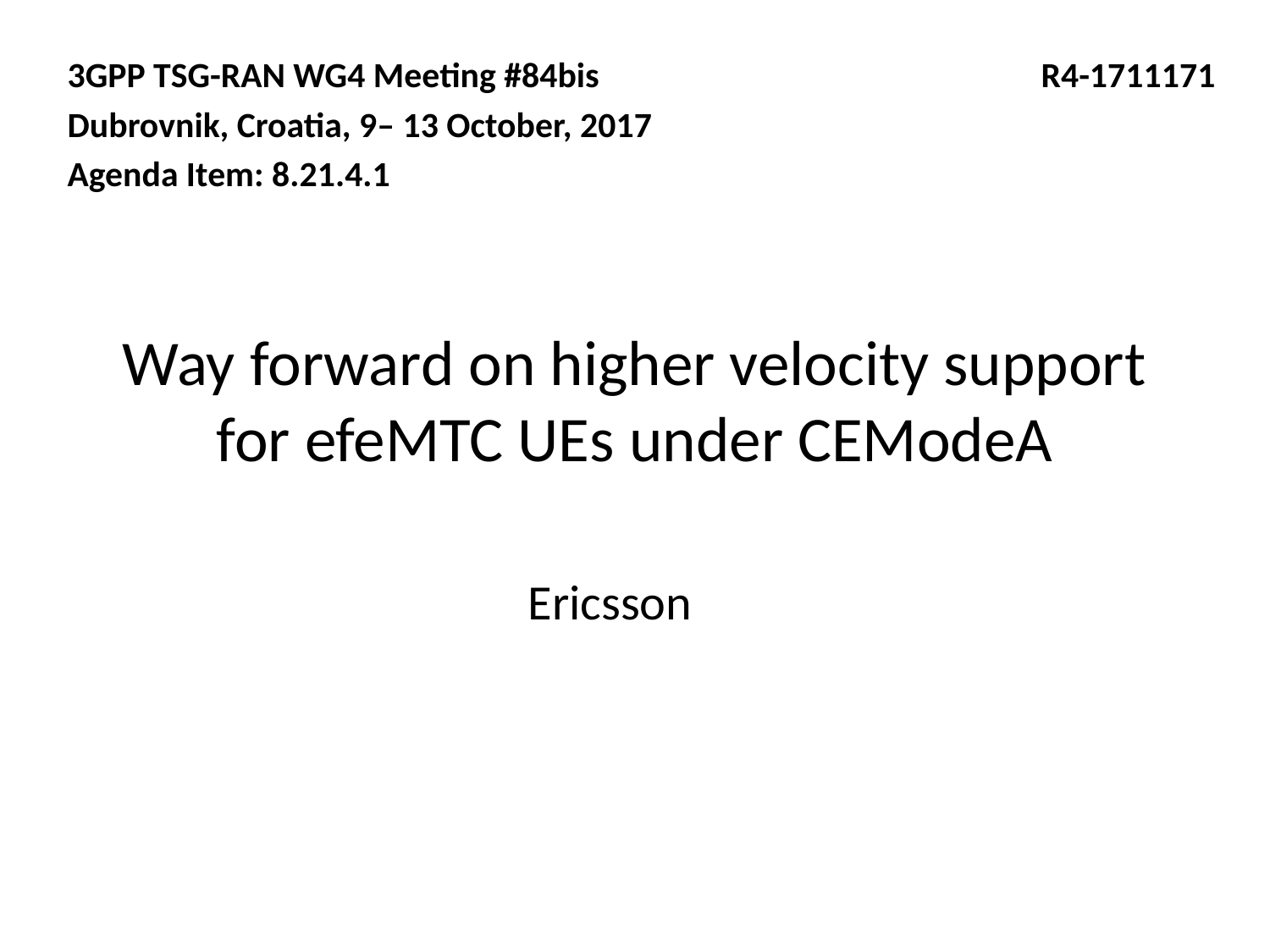

3GPP TSG-RAN WG4 Meeting #84bis                                                       R4-1711171
Dubrovnik, Croatia, 9– 13 October, 2017
Agenda Item: 8.21.4.1
# Way forward on higher velocity support for efeMTC UEs under CEModeA
Ericsson